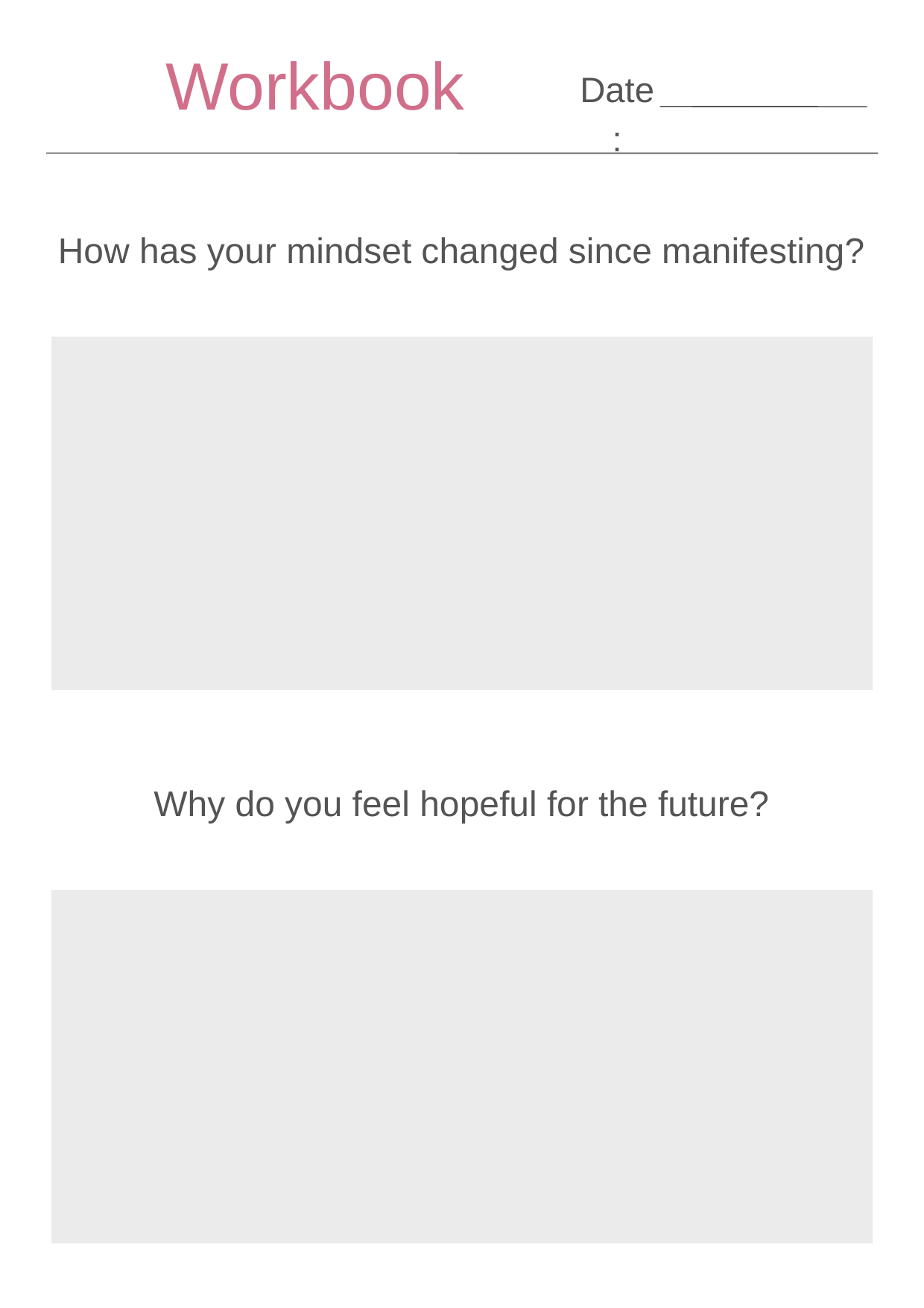

Workbook
Date:

How has your mindset changed since manifesting?

Why do you feel hopeful for the future?